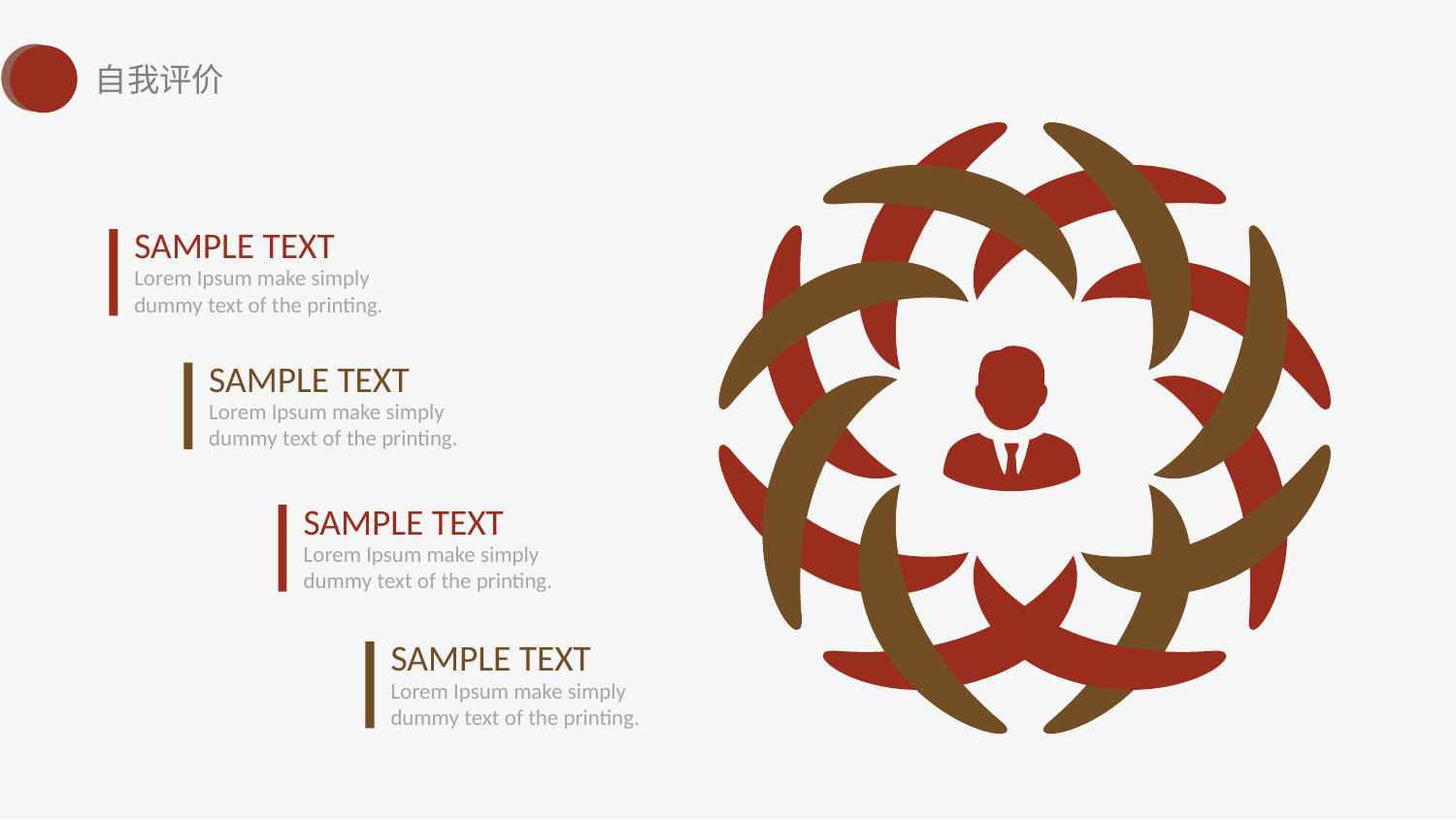

SAMPLE TEXT

Lorem Ipsum make simply dummy text of the printing.

SAMPLE TEXT

Lorem Ipsum make simply dummy text of the printing.

SAMPLE TEXT

Lorem Ipsum make simply dummy text of the printing.

SAMPLE TEXT

Lorem Ipsum make simply dummy text of the printing.